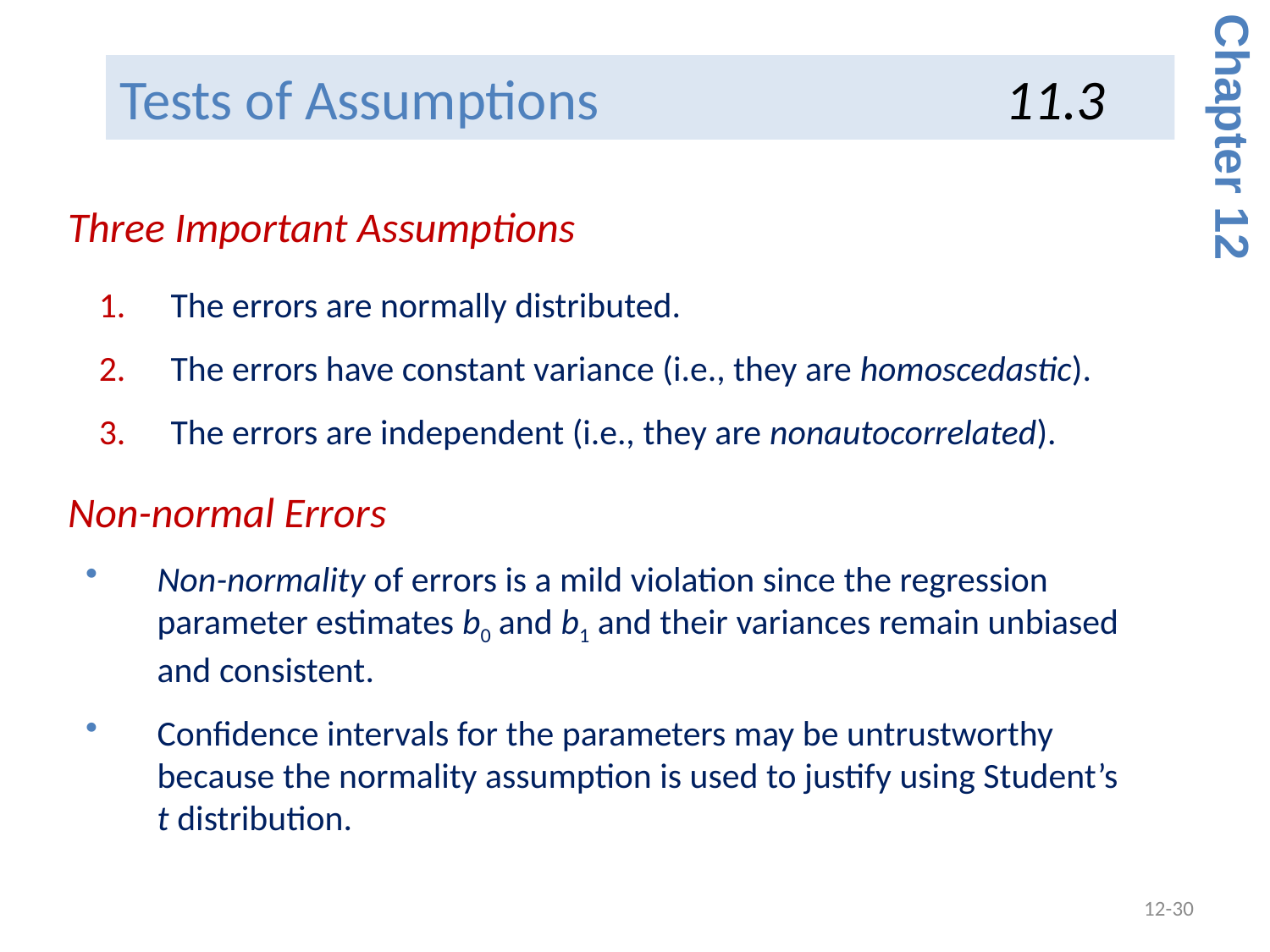

Tests of Assumptions                                11.3
Chapter 12
 Three Important Assumptions
The errors are normally distributed.
The errors have constant variance (i.e., they are homoscedastic).
The errors are independent (i.e., they are nonautocorrelated).
 Non-normal Errors
Non-normality of errors is a mild violation since the regression parameter estimates b0 and b1 and their variances remain unbiased and consistent.
Confidence intervals for the parameters may be untrustworthy because the normality assumption is used to justify using Student’s t distribution.
12-30